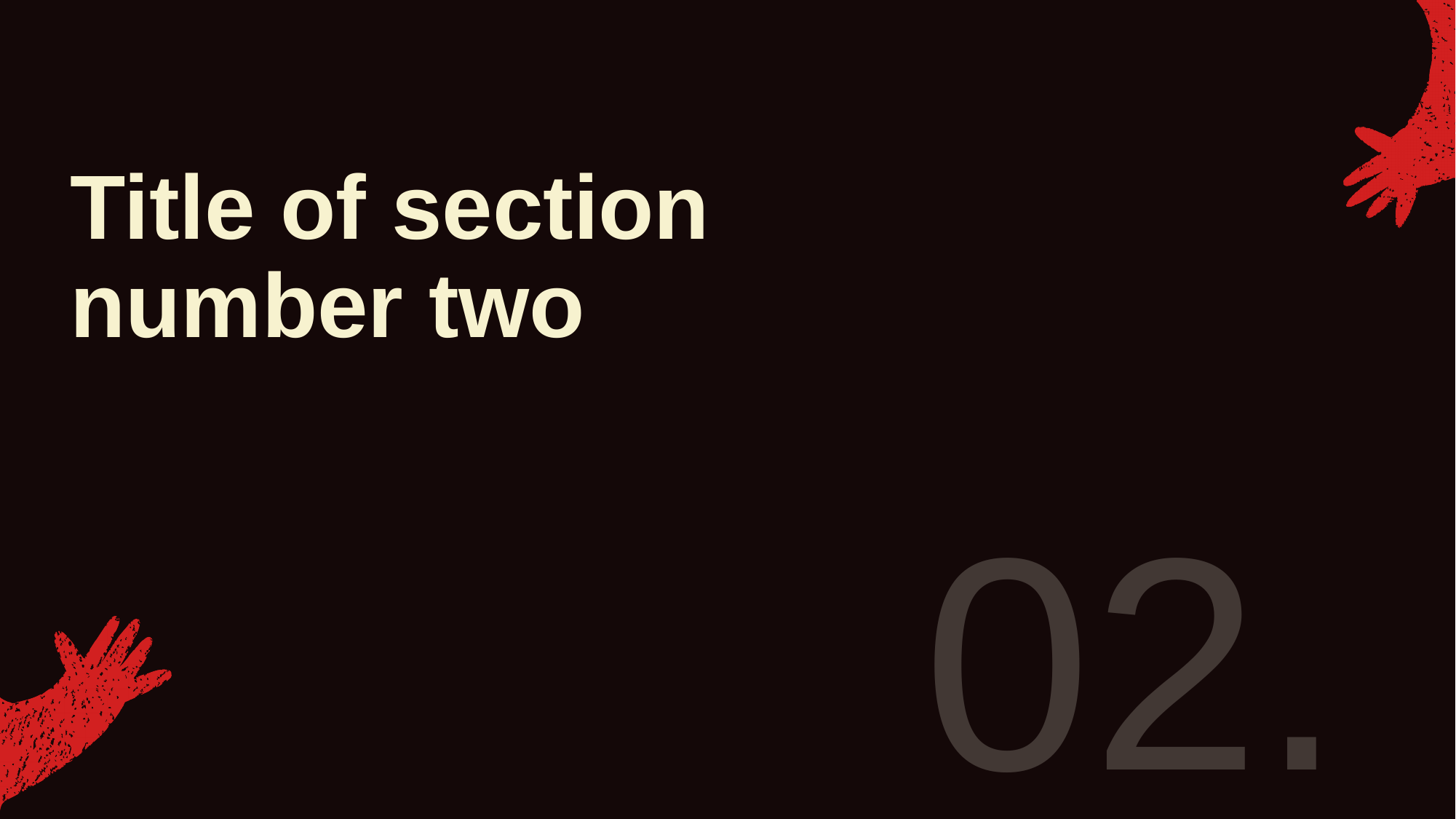

# Title of section number two
02.